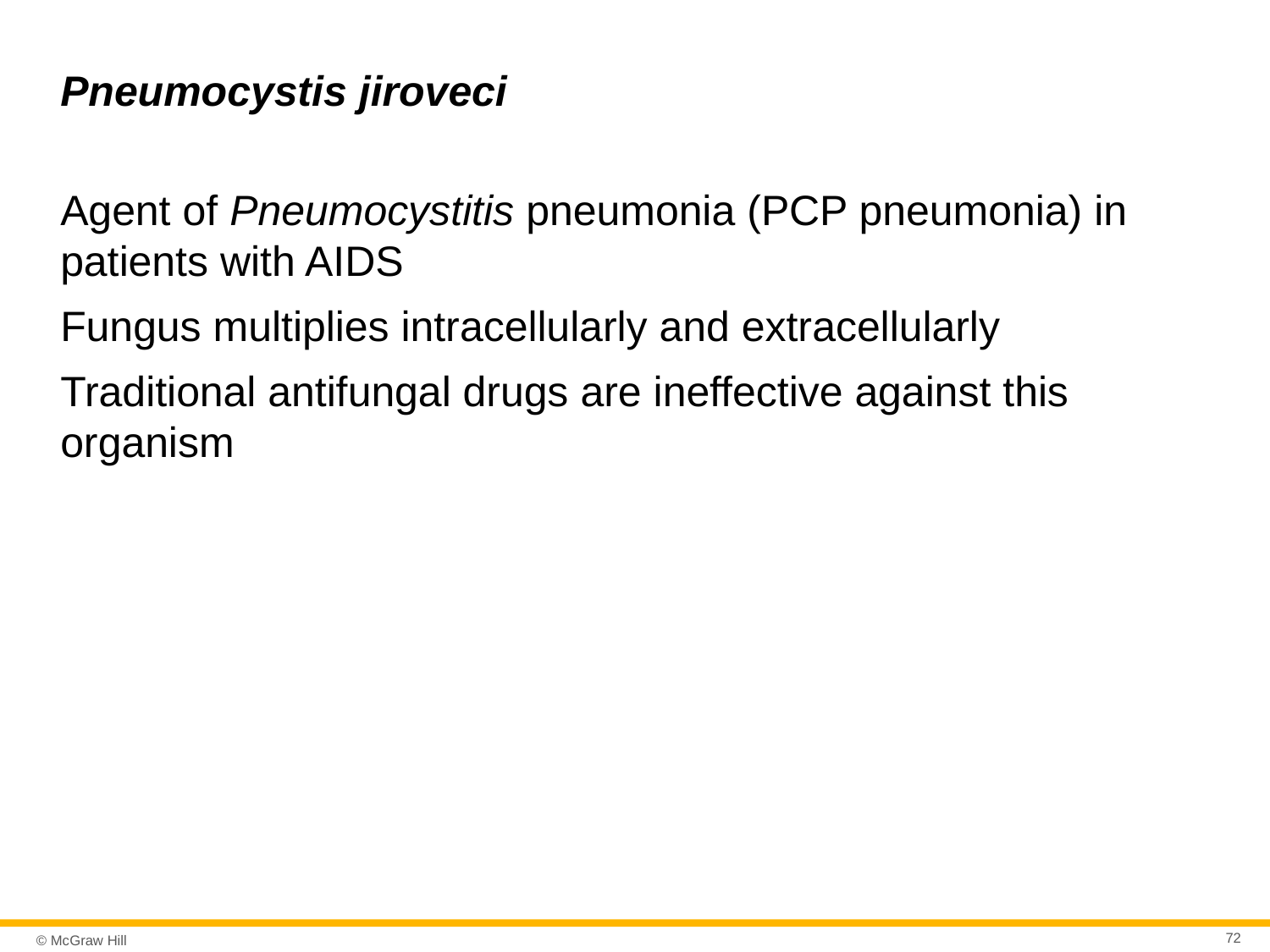

# Pneumocystis jiroveci
Agent of Pneumocystitis pneumonia (PCP pneumonia) in patients with AIDS
Fungus multiplies intracellularly and extracellularly
Traditional antifungal drugs are ineffective against this organism